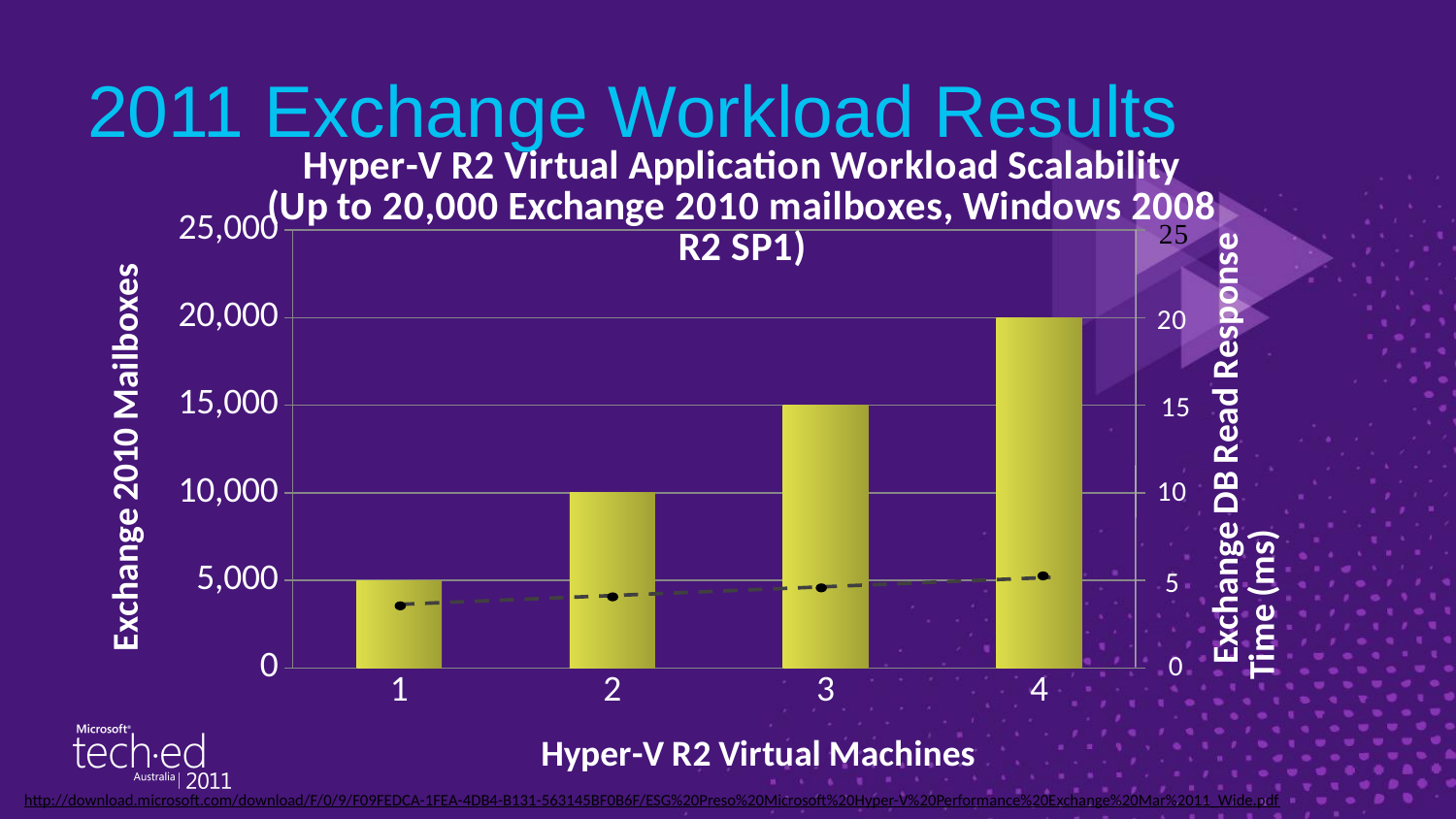

# 2011 Exchange Workload Results

### Chart: Hyper-V R2 Virtual Application Workload Scalability
(Up to 20,000 Exchange 2010 mailboxes, Windows 2008 R2 SP1)

| Category | VM's | Mailboxes |
|---|---|---|
http://download.microsoft.com/download/F/0/9/F09FEDCA-1FEA-4DB4-B131-563145BF0B6F/ESG%20Preso%20Microsoft%20Hyper-V%20Performance%20Exchange%20Mar%2011_Wide.pdf